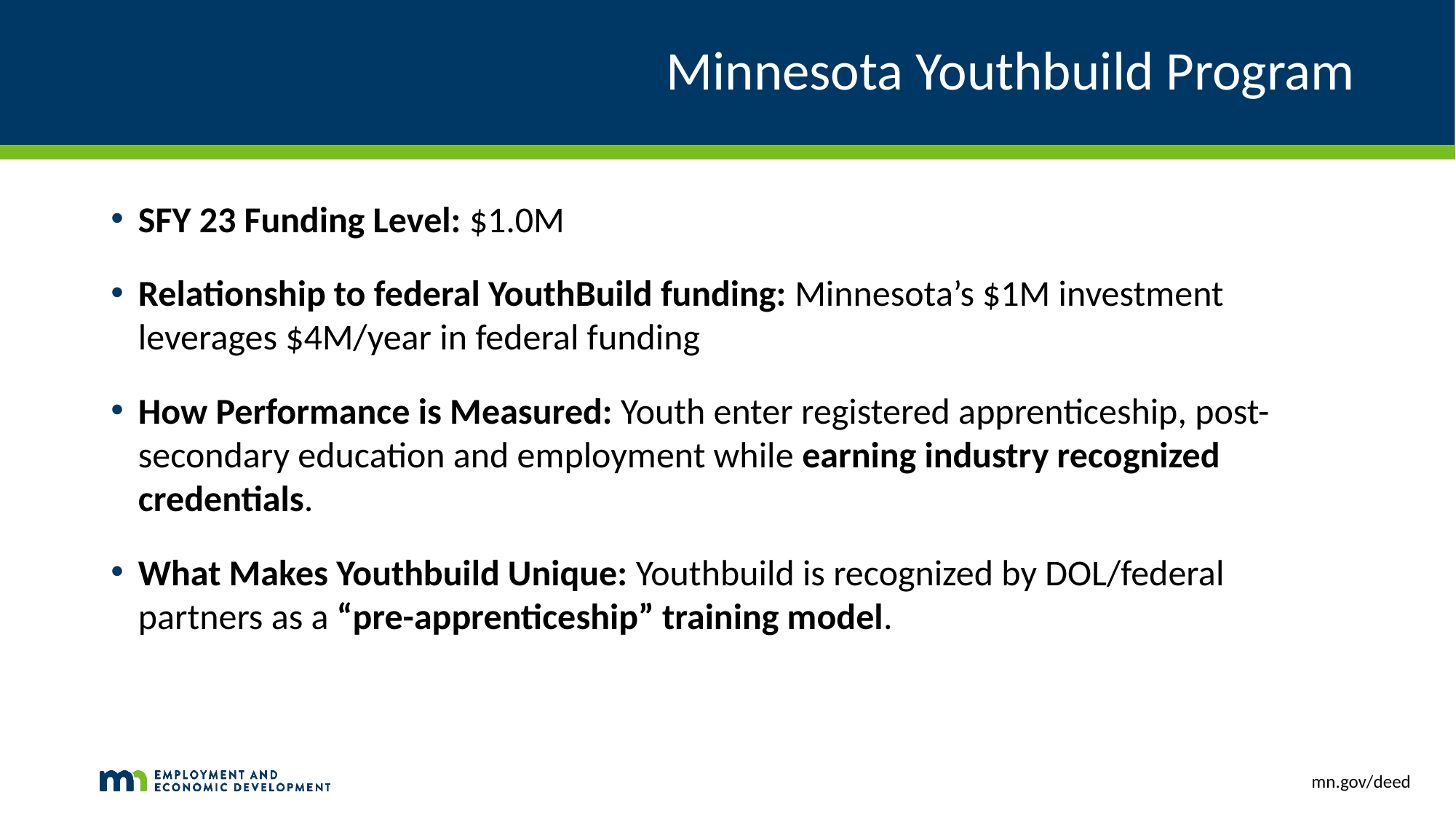

# Minnesota Youthbuild Program
SFY 23 Funding Level: $1.0M
Relationship to federal YouthBuild funding: Minnesota’s $1M investment leverages $4M/year in federal funding
How Performance is Measured: Youth enter registered apprenticeship, post-secondary education and employment while earning industry recognized credentials.
What Makes Youthbuild Unique: Youthbuild is recognized by DOL/federal partners as a “pre-apprenticeship” training model.
mn.gov/deed